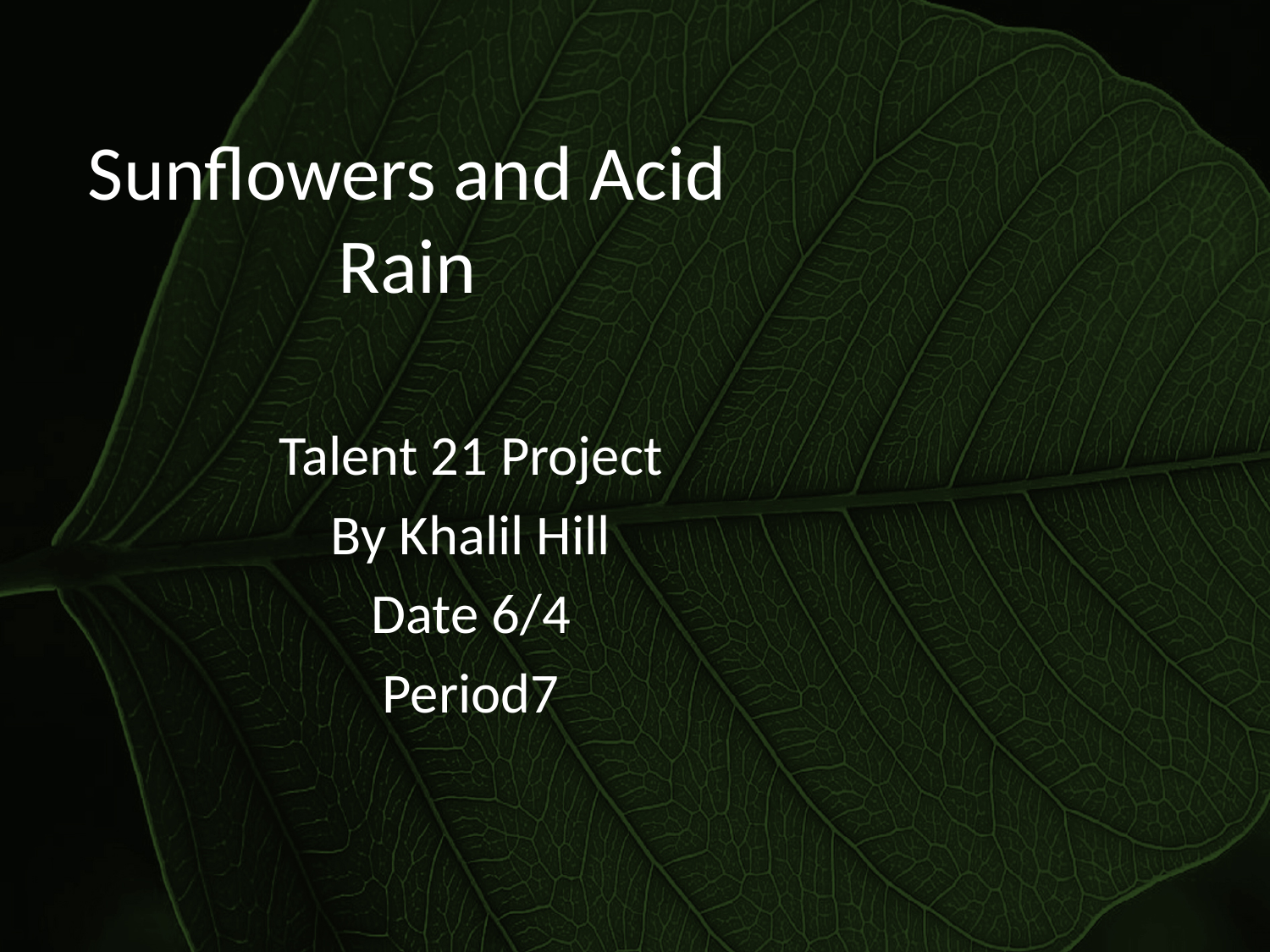

# Sunflowers and Acid Rain
Talent 21 Project
By Khalil Hill
Date 6/4
Period7